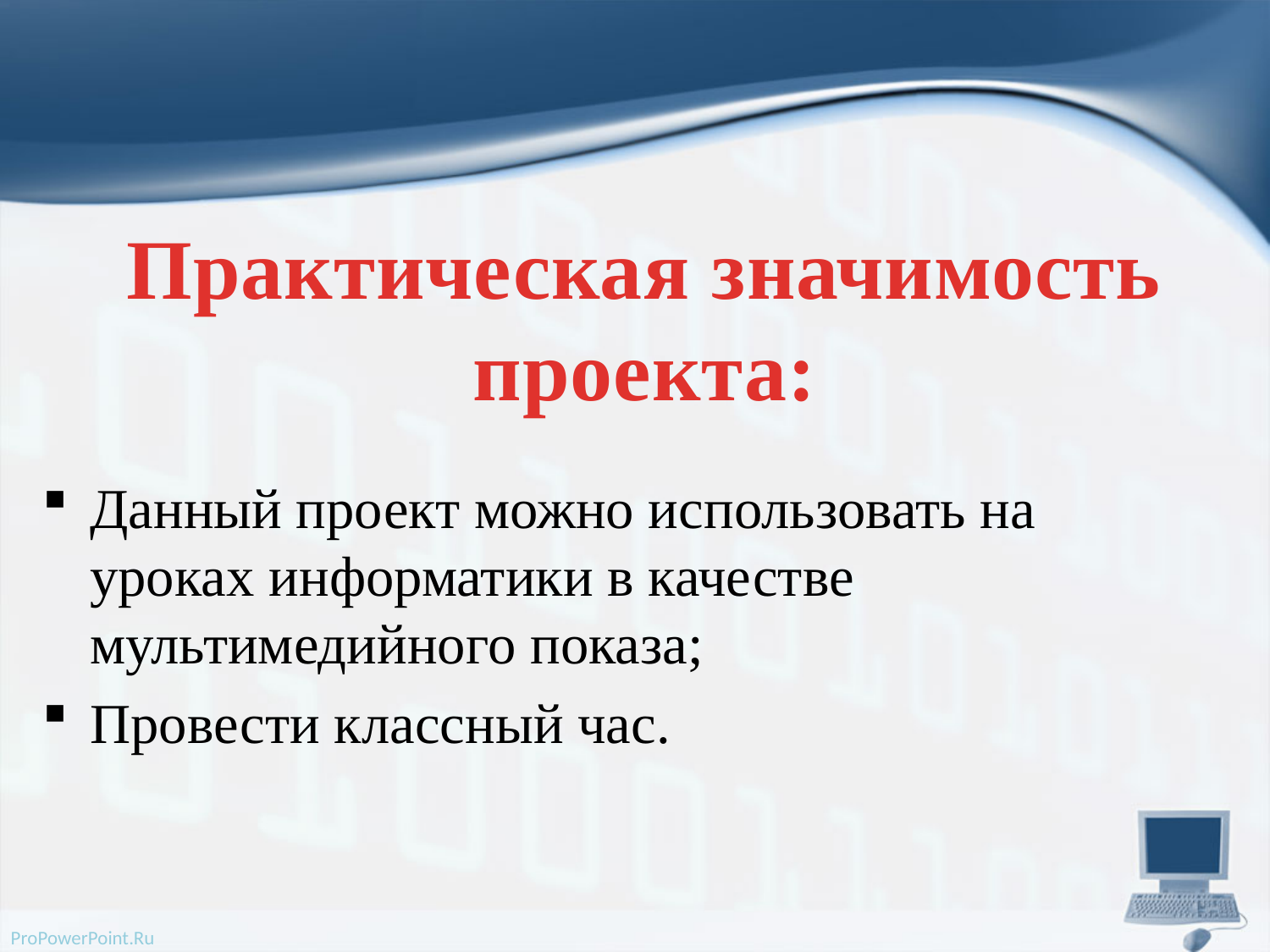

Практическая значимость проекта:
Данный проект можно использовать на уроках информатики в качестве мультимедийного показа;
Провести классный час.